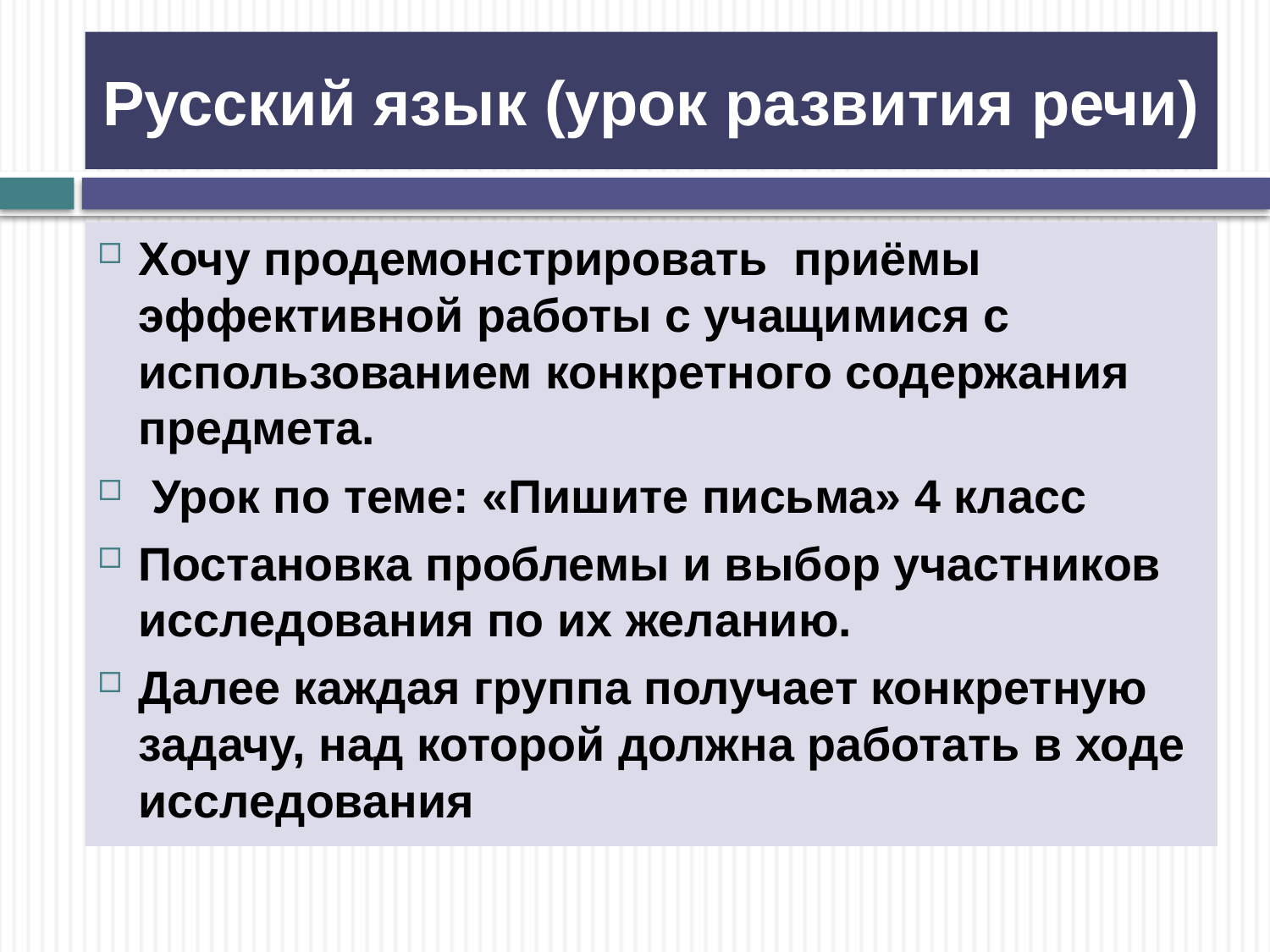

# Русский язык (урок развития речи)
Хочу продемонстрировать  приёмы эффективной работы с учащимися с использованием конкретного содержания предмета.
 Урок по теме: «Пишите письма» 4 класс
Постановка проблемы и выбор участников исследования по их желанию.
Далее каждая группа получает конкретную задачу, над которой должна работать в ходе исследования